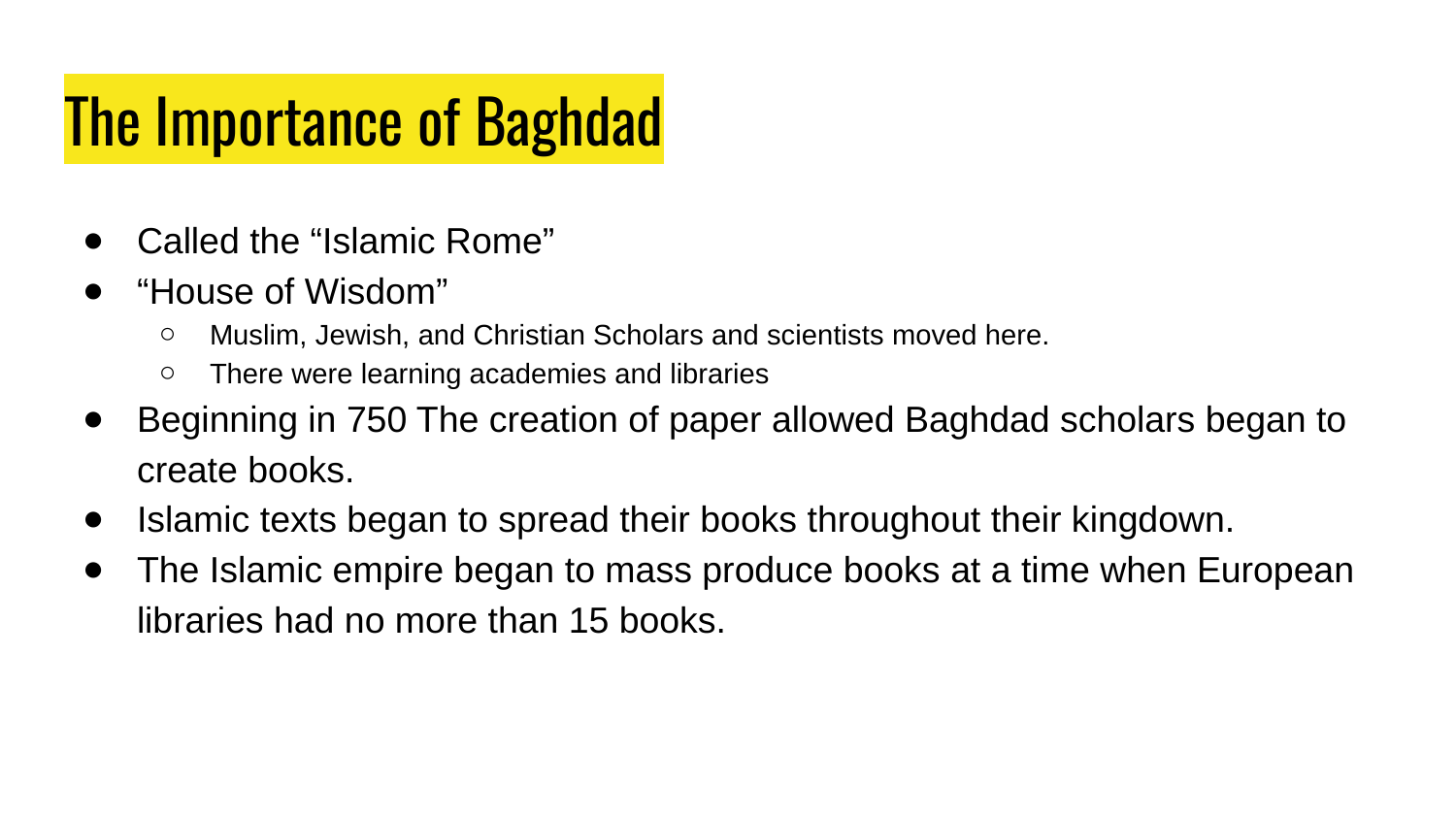

# The Importance of Baghdad
Called the “Islamic Rome”
“House of Wisdom”
Muslim, Jewish, and Christian Scholars and scientists moved here.
There were learning academies and libraries
Beginning in 750 The creation of paper allowed Baghdad scholars began to create books.
Islamic texts began to spread their books throughout their kingdown.
The Islamic empire began to mass produce books at a time when European libraries had no more than 15 books.